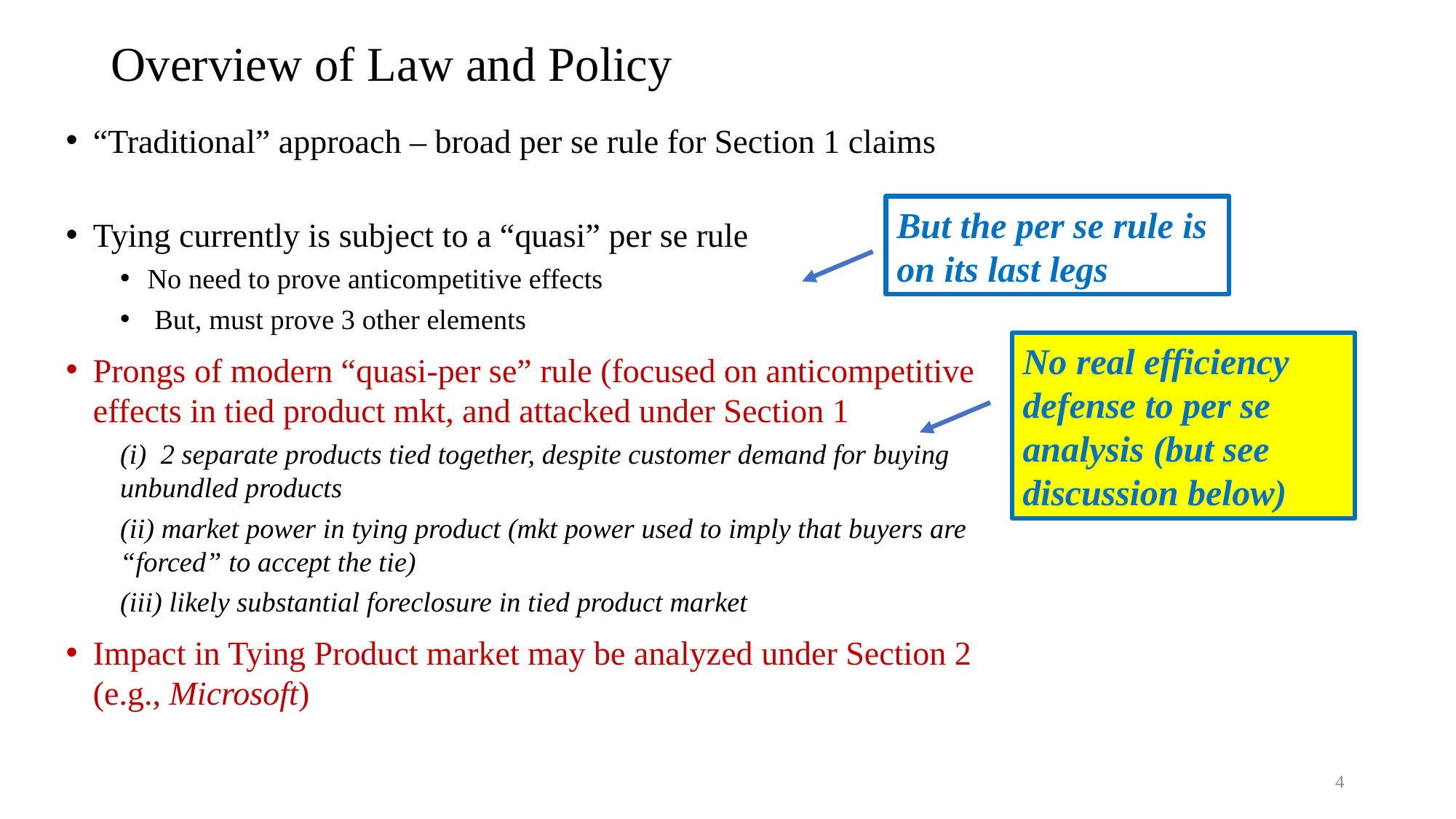

# Overview of Law and Policy
“Traditional” approach – broad per se rule for Section 1 claims
Tying currently is subject to a “quasi” per se rule
No need to prove anticompetitive effects
 But, must prove 3 other elements
Prongs of modern “quasi-per se” rule (focused on anticompetitive effects in tied product mkt, and attacked under Section 1
(i)  2 separate products tied together, despite customer demand for buying unbundled products
(ii) market power in tying product (mkt power used to imply that buyers are “forced” to accept the tie)
(iii) likely substantial foreclosure in tied product market
Impact in Tying Product market may be analyzed under Section 2 (e.g., Microsoft)

But the per se rule is on its last legs
No real efficiency defense to per se analysis (but see discussion below)
4